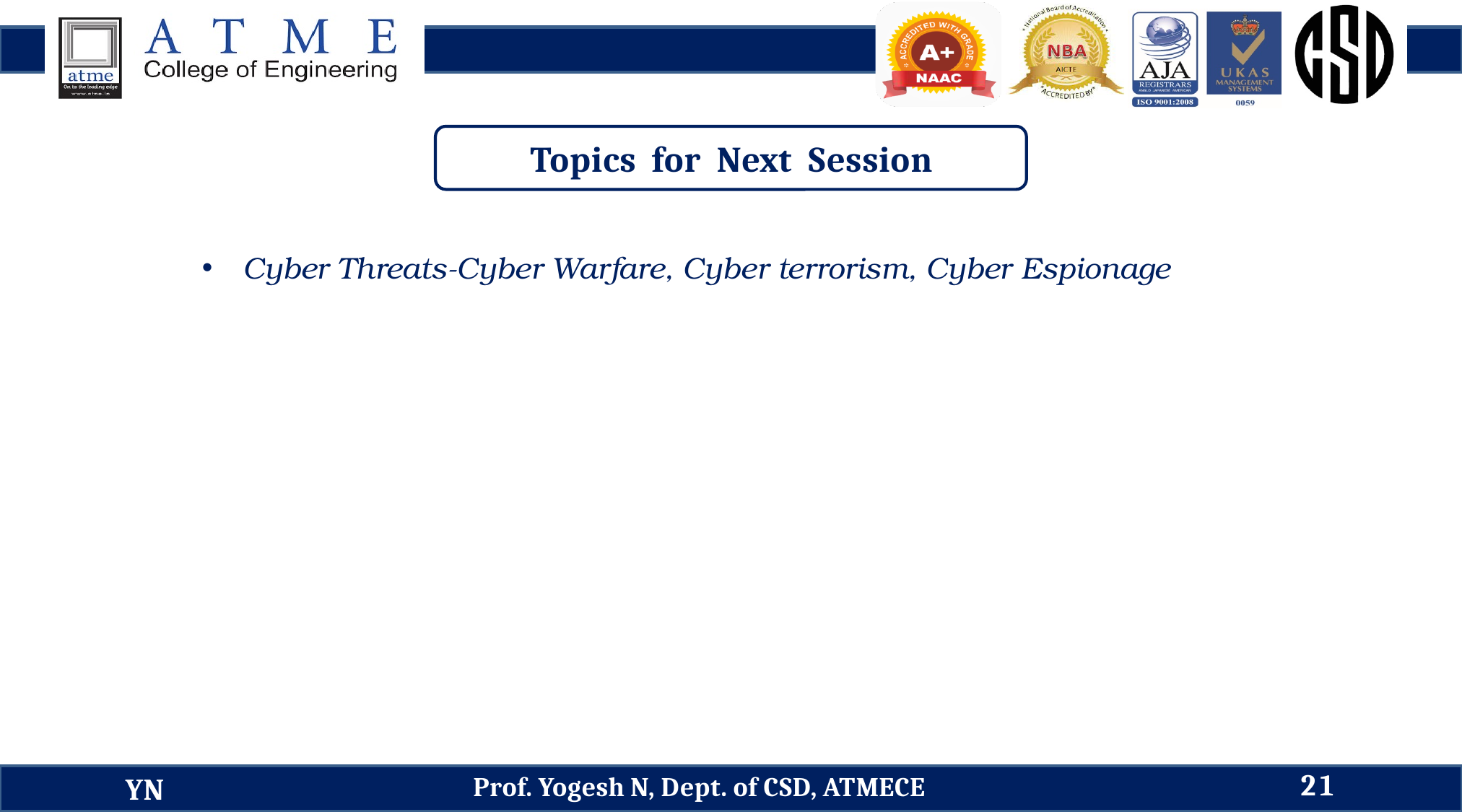

Topics  for  Next  Session
Cyber Threats-Cyber Warfare, Cyber terrorism, Cyber Espionage
21
Prof. Yogesh N, Dept. of CSD, ATMECE
YN